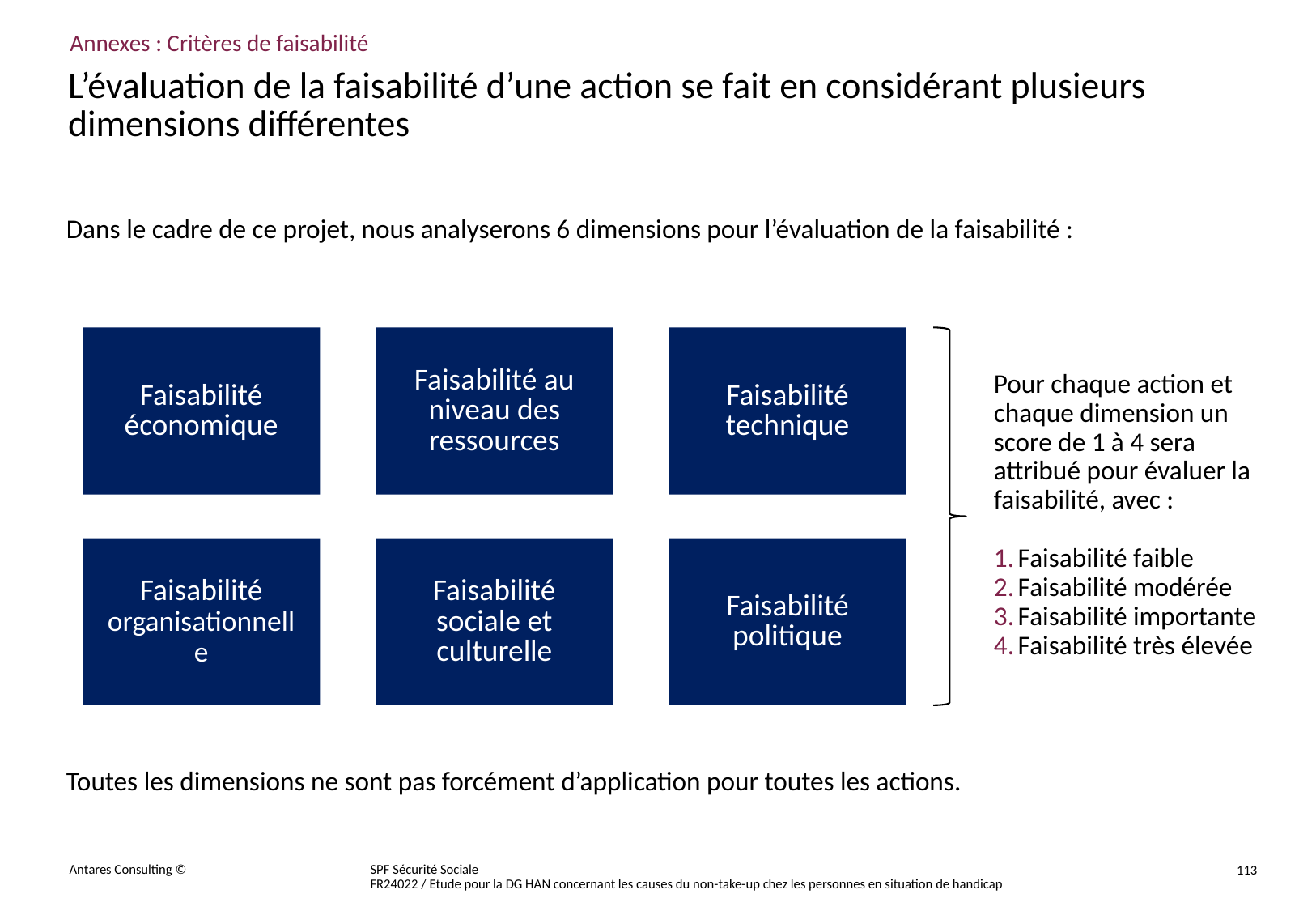

Annexes : Critères de faisabilité
# L’évaluation de la faisabilité d’une action se fait en considérant plusieurs dimensions différentes
Dans le cadre de ce projet, nous analyserons 6 dimensions pour l’évaluation de la faisabilité :

Toutes les dimensions ne sont pas forcément d’application pour toutes les actions.
Faisabilité économique
Faisabilité au niveau des ressources
Faisabilité technique

Pour chaque action et chaque dimension un score de 1 à 4 sera attribué pour évaluer la faisabilité, avec :

Faisabilité faible
Faisabilité modérée
Faisabilité importante
Faisabilité très élevée
Faisabilité organisationnelle
Faisabilité sociale et culturelle
Faisabilité politique